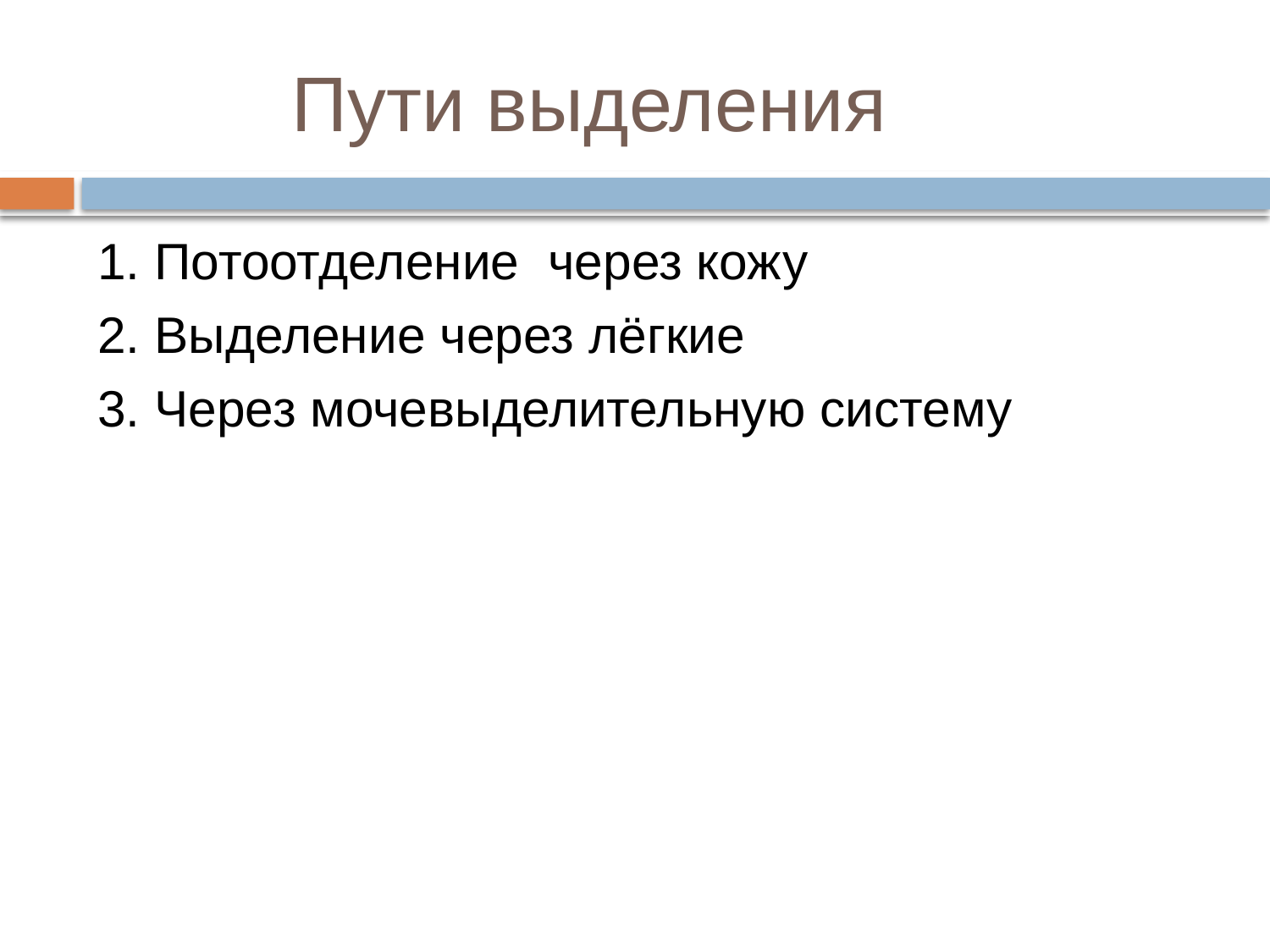

# Пути выделения
1. Потоотделение  через кожу
2. Выделение через лёгкие
3. Через мочевыделительную систему